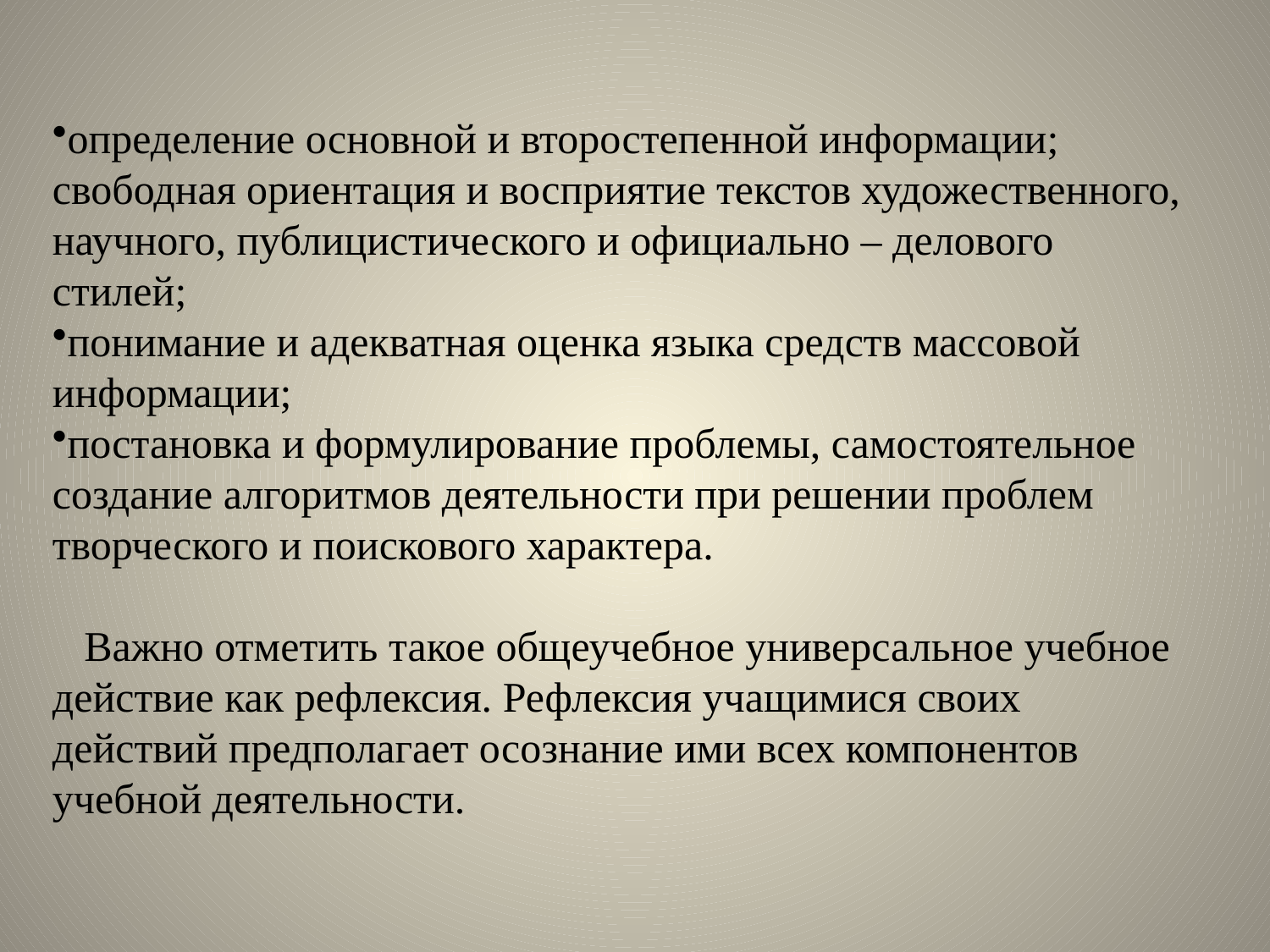

определение основной и второстепенной информации; свободная ориентация и восприятие текстов художественного, научного, публицистического и официально – делового стилей;
понимание и адекватная оценка языка средств массовой информации;
постановка и формулирование проблемы, самостоятельное создание алгоритмов деятельности при решении проблем творческого и поискового характера.

   Важно отметить такое общеучебное универсальное учебное действие как рефлексия. Рефлексия учащимися своих действий предполагает осознание ими всех компонентов учебной деятельности.